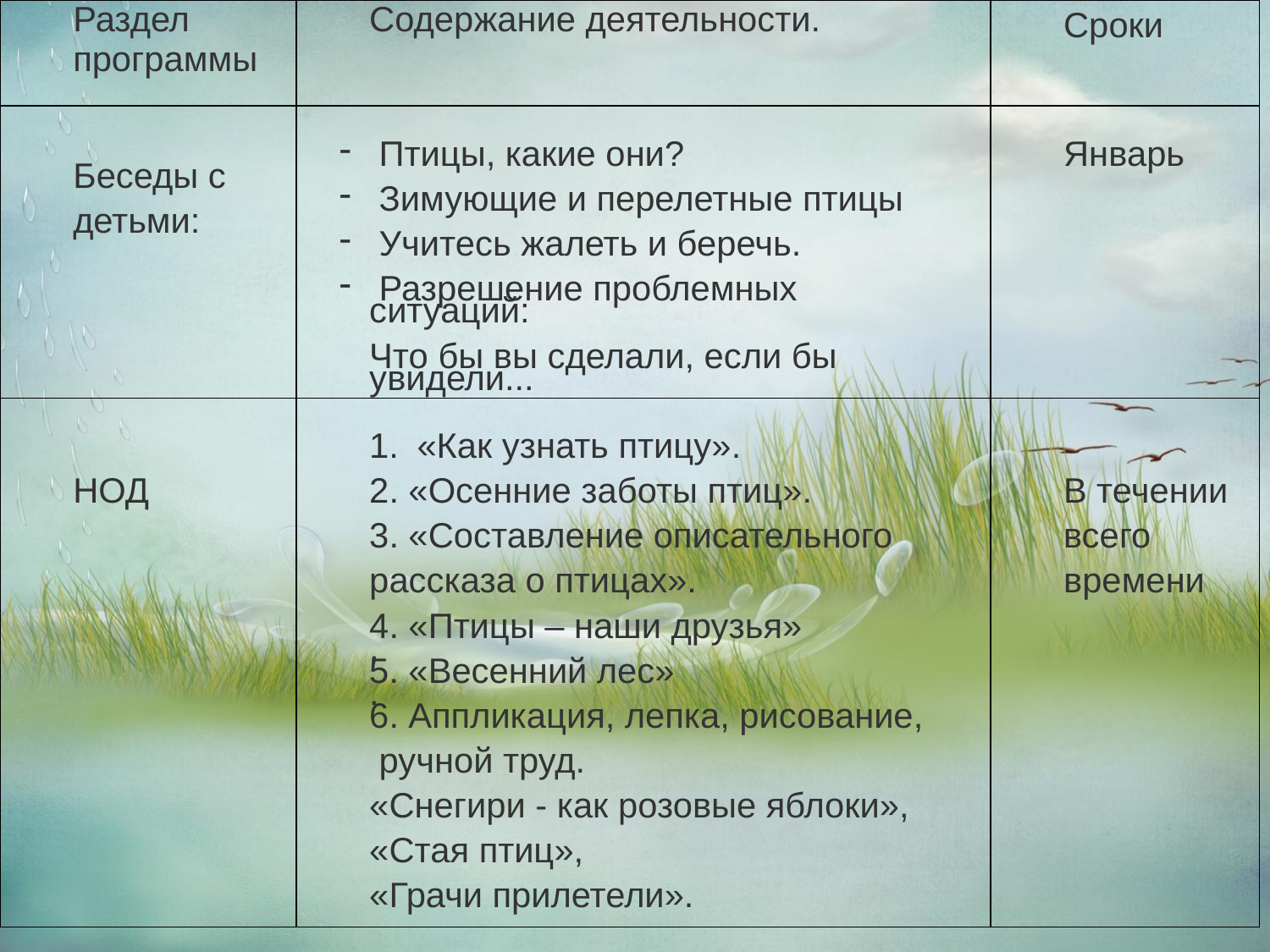

| Раздел программы | Содержание деятельности. | Сроки |
| --- | --- | --- |
| Беседы с детьми: | Птицы, какие они? Зимующие и перелетные птицы Учитесь жалеть и беречь. Разрешение проблемных ситуаций: Что бы вы сделали, если бы увидели... | Январь |
| НОД | «Как узнать птицу». 2. «Осенние заботы птиц». 3. «Составление описательного рассказа о птицах». 4. «Птицы – наши друзья» , 5. «Весенний лес» . 6. Аппликация, лепка, рисование, ручной труд. «Снегири - как розовые яблоки», «Стая птиц», «Грачи прилетели». | В течении всего времени |